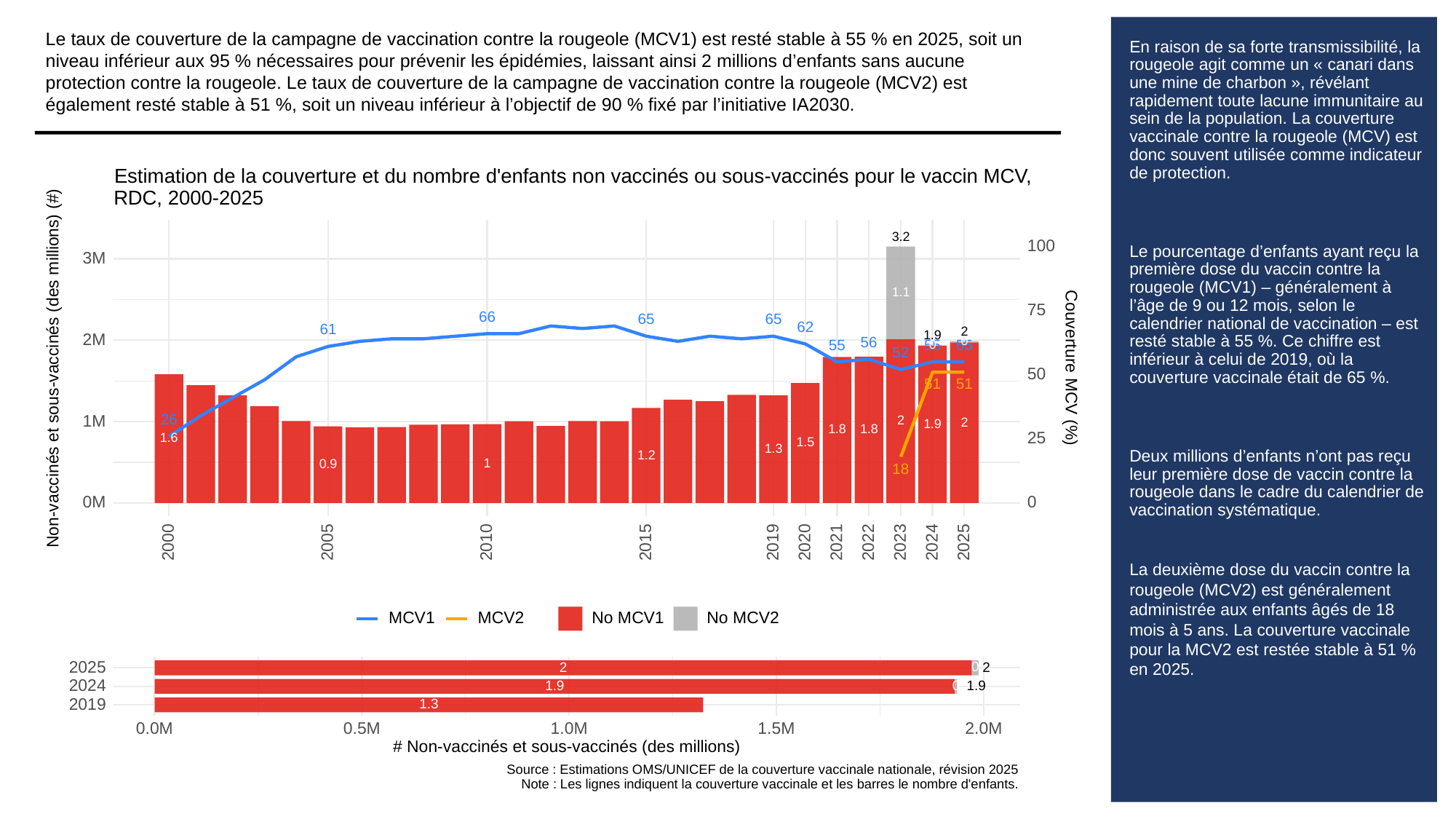

Le taux de couverture de la campagne de vaccination contre la rougeole (MCV1) est resté stable à 55 % en 2025, soit un niveau inférieur aux 95 % nécessaires pour prévenir les épidémies, laissant ainsi 2 millions d’enfants sans aucune protection contre la rougeole. Le taux de couverture de la campagne de vaccination contre la rougeole (MCV2) est également resté stable à 51 %, soit un niveau inférieur à l’objectif de 90 % fixé par l’initiative IA2030.
# En raison de sa forte transmissibilité, la rougeole agit comme un « canari dans une mine de charbon », révélant rapidement toute lacune immunitaire au sein de la population. La couverture vaccinale contre la rougeole (MCV) est donc souvent utilisée comme indicateur de protection.

Le pourcentage d’enfants ayant reçu la première dose du vaccin contre la rougeole (MCV1) – généralement à l’âge de 9 ou 12 mois, selon le calendrier national de vaccination – est resté stable à 55 %. Ce chiffre est inférieur à celui de 2019, où la couverture vaccinale était de 65 %.

Deux millions d’enfants n’ont pas reçu leur première dose de vaccin contre la rougeole dans le cadre du calendrier de vaccination systématique.

La deuxième dose du vaccin contre la rougeole (MCV2) est généralement administrée aux enfants âgés de 18 mois à 5 ans. La couverture vaccinale pour la MCV2 est restée stable à 51 % en 2025.

Estimation de la couverture et du nombre d'enfants non vaccinés ou sous-vaccinés pour le vaccin MCV,
RDC, 2000-2025

3.2
100

3M

1.1

75
66
65
65
62
61

2
1.9
2M
0
56

55
55
55
0

52

Non-vaccinés et sous-vaccinés (des millions) (#)
Couverture MCV (%)
50

51
51

26
1M
2
2
1.9

1.8
1.8

25
1.6
1.5
1.3
1.2
1
0.9

18
0M
0

2023
2000
2005
2010
2015
2019
2020
2021
2022
2024
2025

MCV1
MCV2
No MCV1
No MCV2

2025
0
2
2

2024
1.9
0
1.9

2019
1.3

0.0M
0.5M
1.0M
1.5M
2.0M
# Non-vaccinés et sous-vaccinés (des millions)
Source : Estimations OMS/UNICEF de la couverture vaccinale nationale, révision 2025
Note : Les lignes indiquent la couverture vaccinale et les barres le nombre d'enfants.